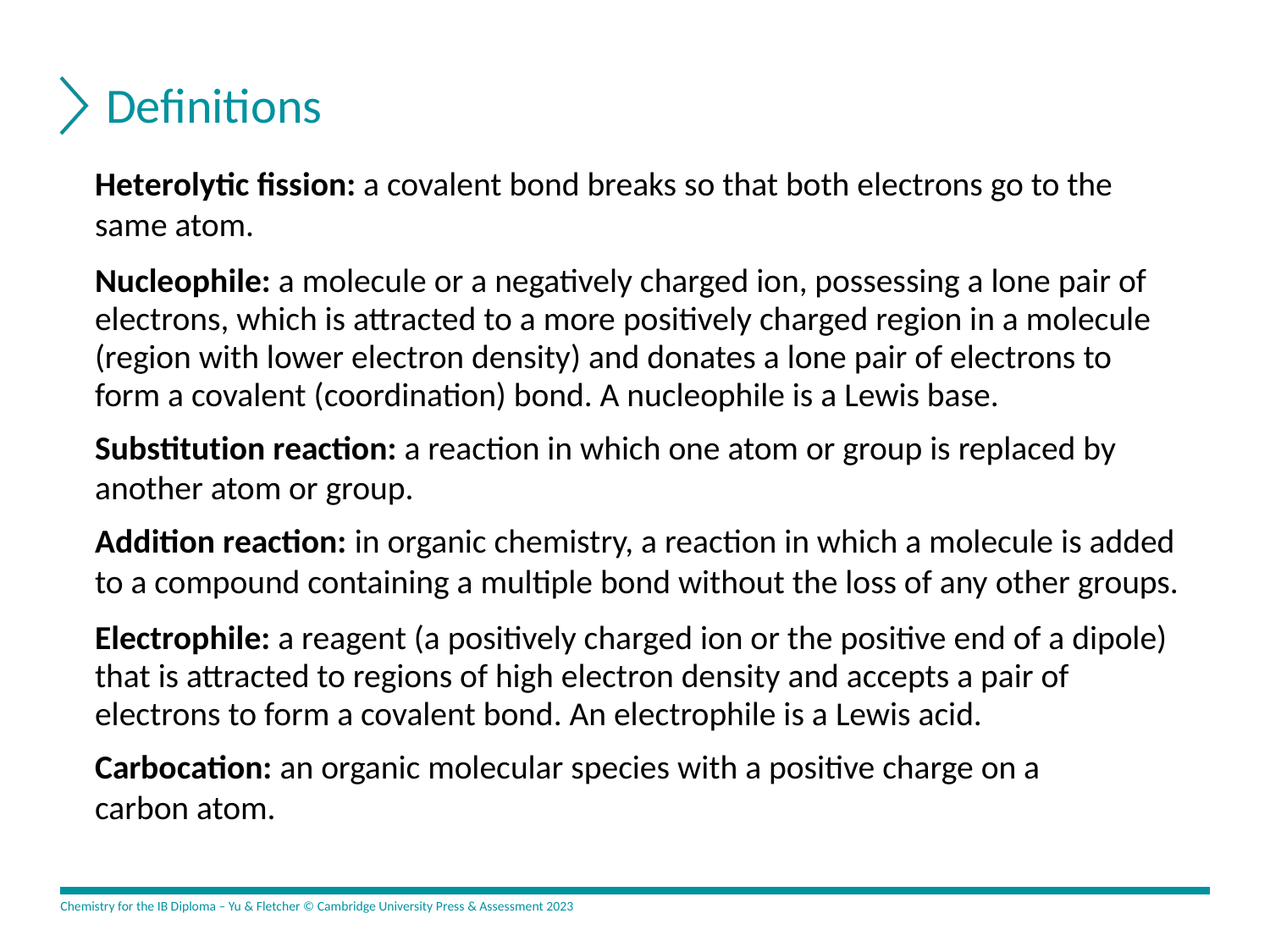

# Definitions
Heterolytic fission: a covalent bond breaks so that both electrons go to the
same atom.
Nucleophile: a molecule or a negatively charged ion, possessing a lone pair of electrons, which is attracted to a more positively charged region in a molecule (region with lower electron density) and donates a lone pair of electrons to
form a covalent (coordination) bond. A nucleophile is a Lewis base.
Substitution reaction: a reaction in which one atom or group is replaced by
another atom or group.
Addition reaction: in organic chemistry, a reaction in which a molecule is added
to a compound containing a multiple bond without the loss of any other groups.
Electrophile: a reagent (a positively charged ion or the positive end of a dipole) that is attracted to regions of high electron density and accepts a pair of electrons to form a covalent bond. An electrophile is a Lewis acid.
Carbocation: an organic molecular species with a positive charge on a
carbon atom.